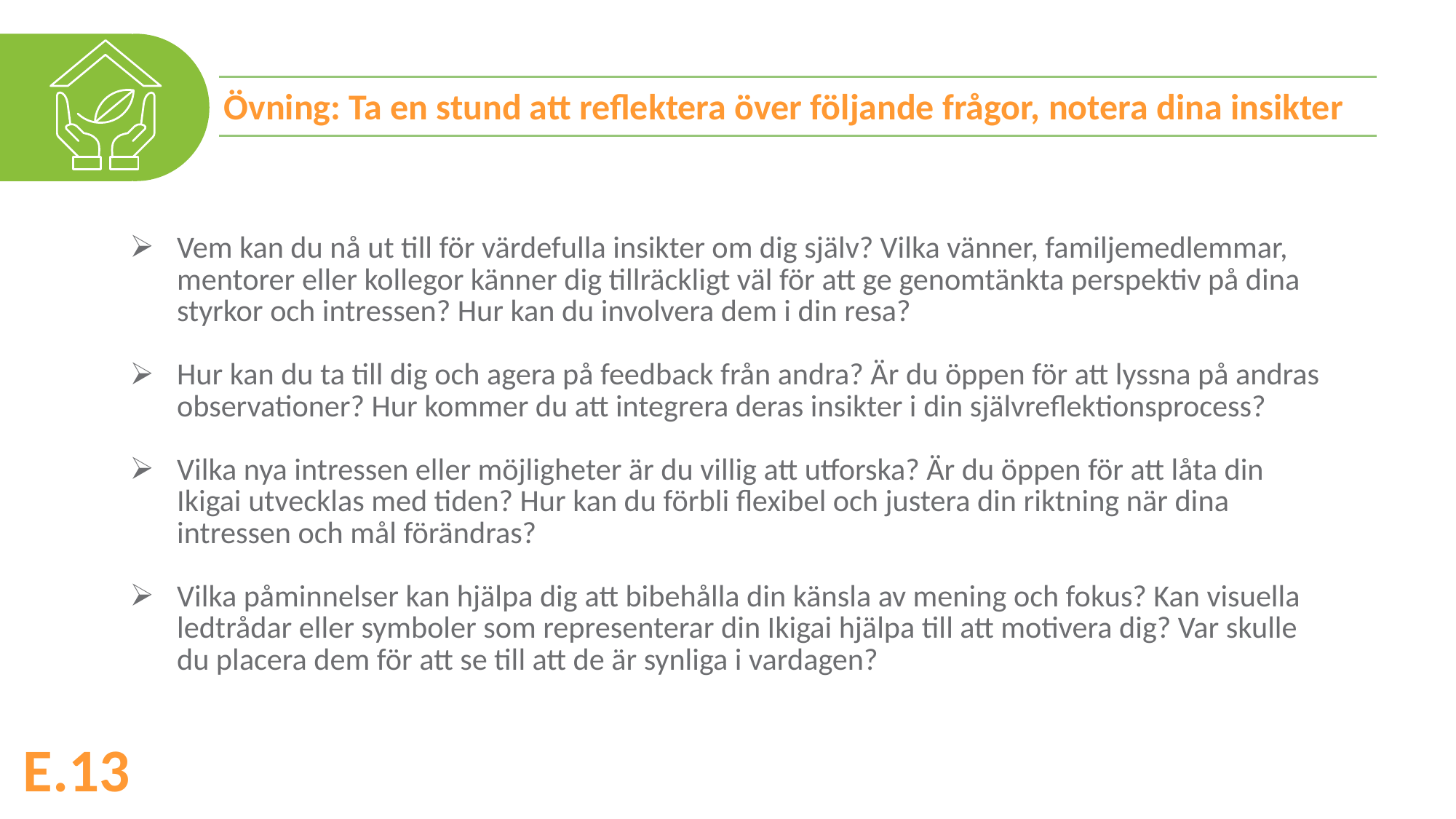

Övning: Ta en stund att reflektera över följande frågor, notera dina insikter

Vem kan du nå ut till för värdefulla insikter om dig själv? Vilka vänner, familjemedlemmar, mentorer eller kollegor känner dig tillräckligt väl för att ge genomtänkta perspektiv på dina styrkor och intressen? Hur kan du involvera dem i din resa?

Hur kan du ta till dig och agera på feedback från andra? Är du öppen för att lyssna på andras observationer? Hur kommer du att integrera deras insikter i din självreflektionsprocess?

Vilka nya intressen eller möjligheter är du villig att utforska? Är du öppen för att låta din Ikigai utvecklas med tiden? Hur kan du förbli flexibel och justera din riktning när dina intressen och mål förändras?

Vilka påminnelser kan hjälpa dig att bibehålla din känsla av mening och fokus? Kan visuella ledtrådar eller symboler som representerar din Ikigai hjälpa till att motivera dig? Var skulle du placera dem för att se till att de är synliga i vardagen?

E.13